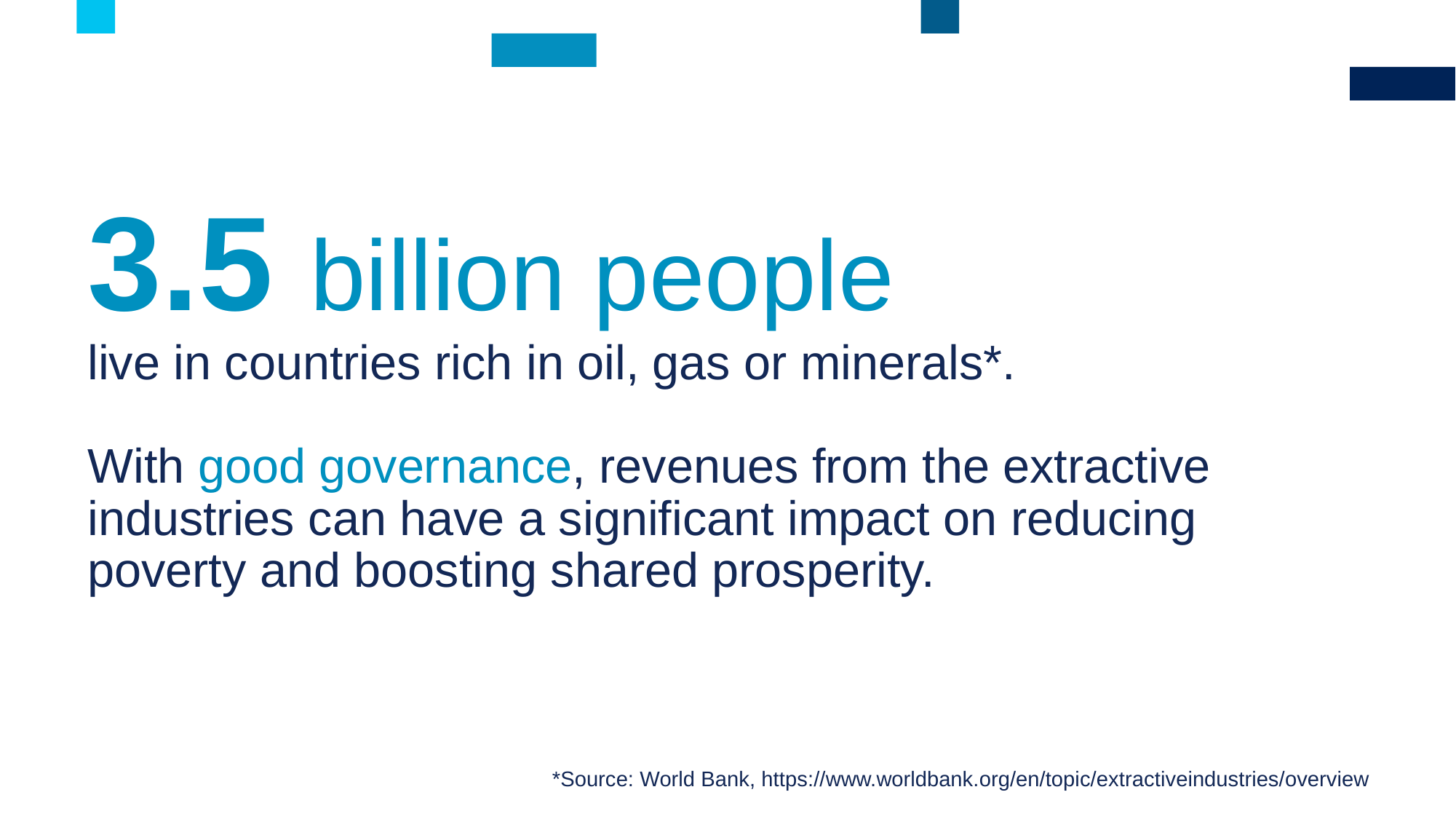

3.5 billion people
live in countries rich in oil, gas or minerals*.

With good governance, revenues from the extractive industries can have a significant impact on reducing poverty and boosting shared prosperity.
*Source: World Bank, https://www.worldbank.org/en/topic/extractiveindustries/overview